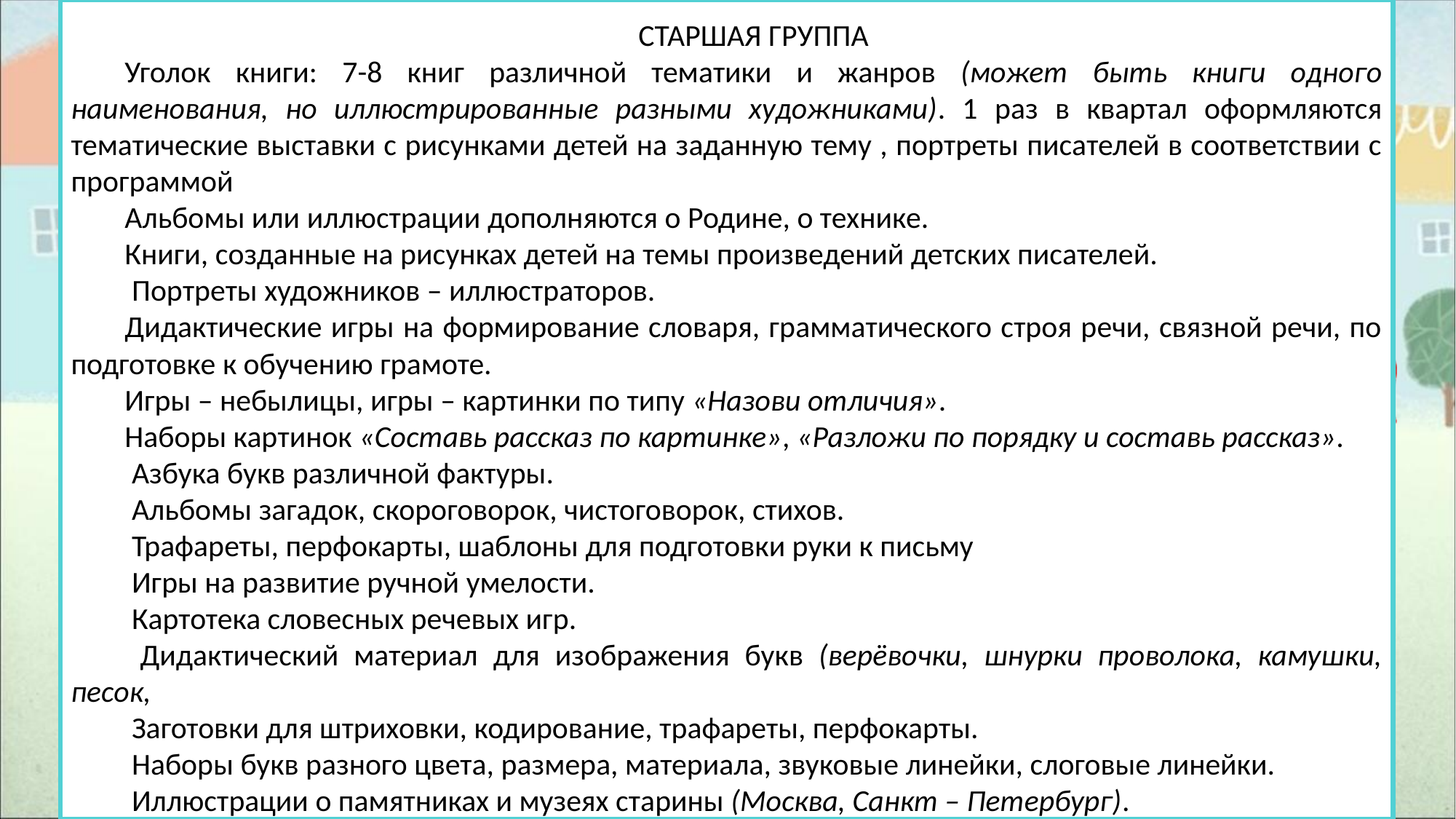

СТАРШАЯ ГРУППА
Уголок книги: 7-8 книг различной тематики и жанров (может быть книги одного наименования, но иллюстрированные разными художниками). 1 раз в квартал оформляются тематические выставки с рисунками детей на заданную тему , портреты писателей в соответствии с программой
Альбомы или иллюстрации дополняются о Родине, о технике.
Книги, созданные на рисунках детей на темы произведений детских писателей.
 Портреты художников – иллюстраторов.
Дидактические игры на формирование словаря, грамматического строя речи, связной речи, по подготовке к обучению грамоте.
Игры – небылицы, игры – картинки по типу «Назови отличия».
Наборы картинок «Составь рассказ по картинке», «Разложи по порядку и составь рассказ».
 Азбука букв различной фактуры.
 Альбомы загадок, скороговорок, чистоговорок, стихов.
 Трафареты, перфокарты, шаблоны для подготовки руки к письму
 Игры на развитие ручной умелости.
 Картотека словесных речевых игр.
 Дидактический материал для изображения букв (верёвочки, шнурки проволока, камушки, песок,
 Заготовки для штриховки, кодирование, трафареты, перфокарты.
 Наборы букв разного цвета, размера, материала, звуковые линейки, слоговые линейки.
 Иллюстрации о памятниках и музеях старины (Москва, Санкт – Петербург).
 Карта России, где отмечены флажками города.